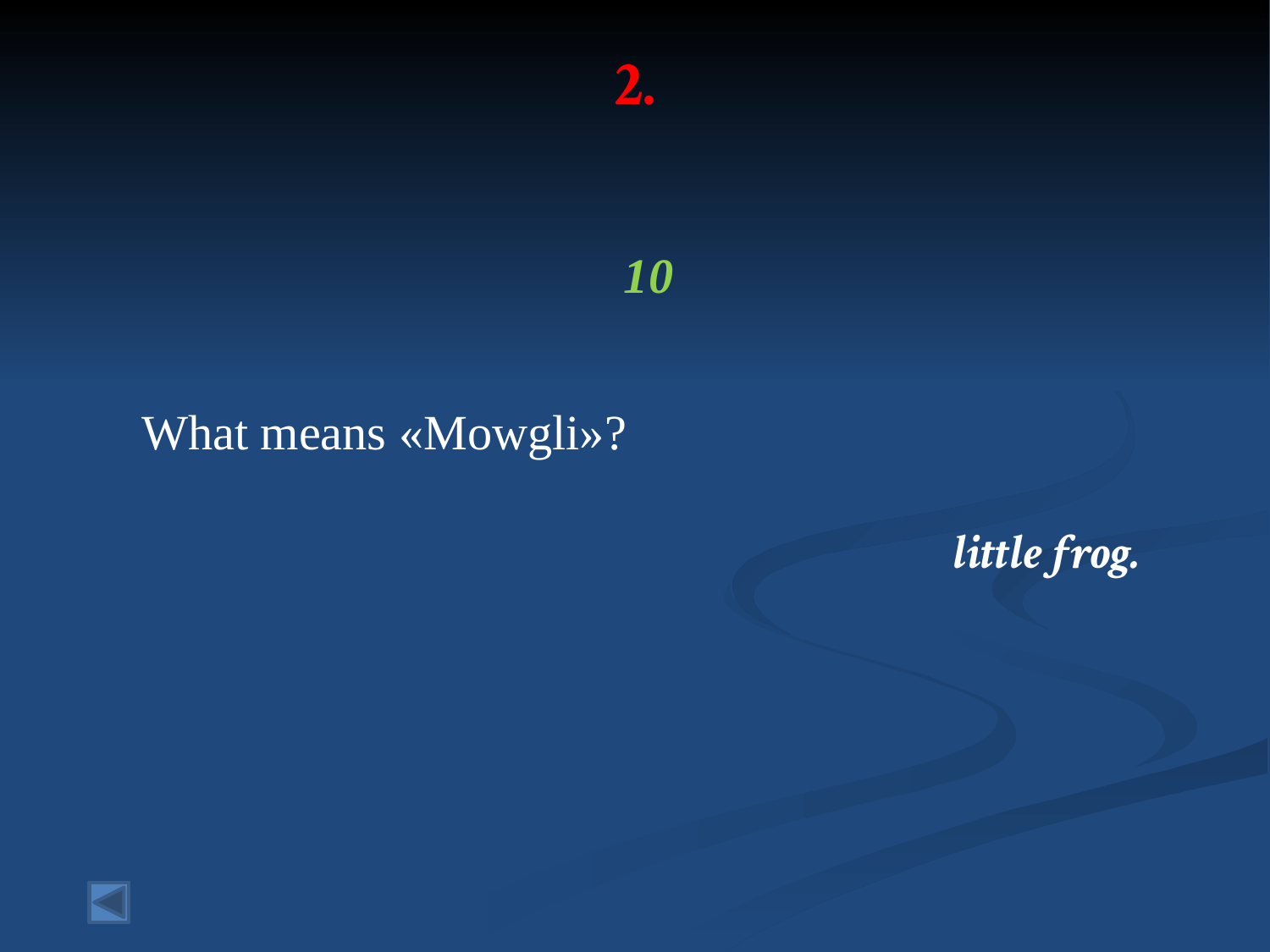

# 2.

10

What means «Mowgli»?

 little frog.